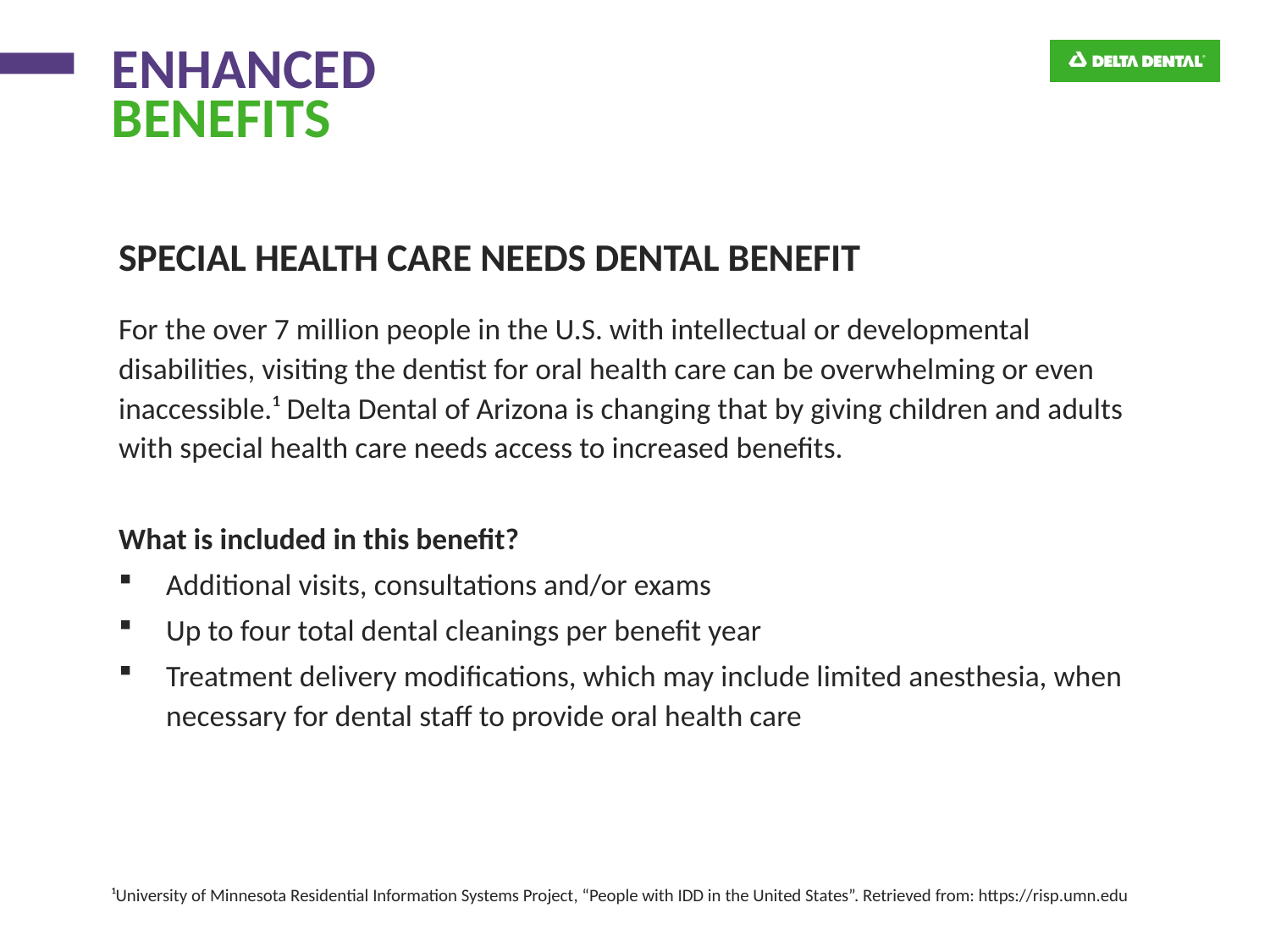

ENHANCED
BENEFITS
SPECIAL HEALTH CARE NEEDS DENTAL BENEFIT

For the over 7 million people in the U.S. with intellectual or developmental disabilities, visiting the dentist for oral health care can be overwhelming or even inaccessible.¹ Delta Dental of Arizona is changing that by giving children and adults with special health care needs access to increased benefits.

What is included in this benefit?
Additional visits, consultations and/or exams
Up to four total dental cleanings per benefit year
Treatment delivery modifications, which may include limited anesthesia, when necessary for dental staff to provide oral health care

¹University of Minnesota Residential Information Systems Project, “People with IDD in the United States”. Retrieved from: https://risp.umn.edu